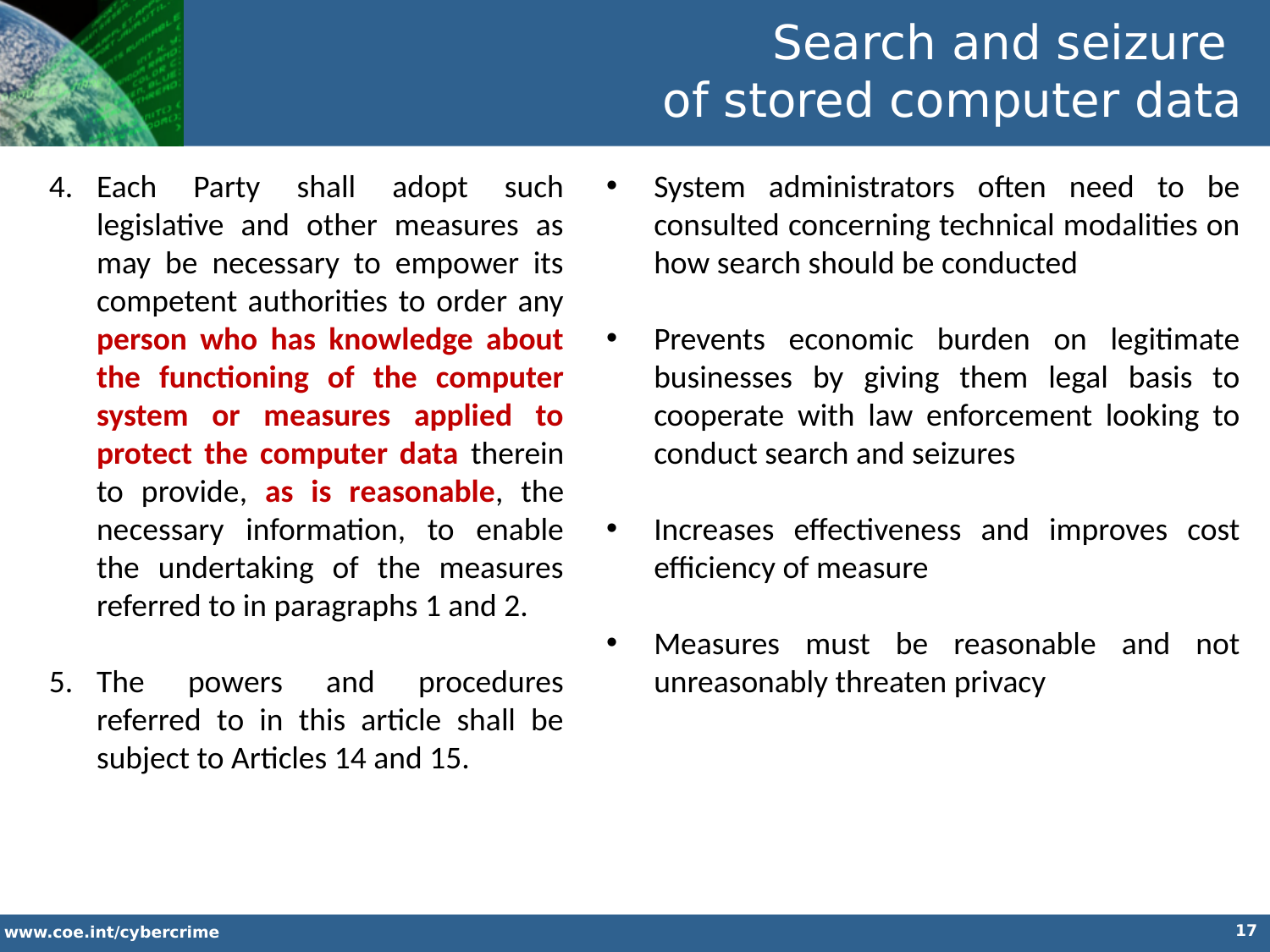

Search and seizure
of stored computer data
Each Party shall adopt such legislative and other measures as may be necessary to empower its competent authorities to order any person who has knowledge about the functioning of the computer system or measures applied to protect the computer data therein to provide, as is reasonable, the necessary information, to enable the undertaking of the measures referred to in paragraphs 1 and 2.

The powers and procedures referred to in this article shall be subject to Articles 14 and 15.
System administrators often need to be consulted concerning technical modalities on how search should be conducted

Prevents economic burden on legitimate businesses by giving them legal basis to cooperate with law enforcement looking to conduct search and seizures

Increases effectiveness and improves cost efficiency of measure

Measures must be reasonable and not unreasonably threaten privacy